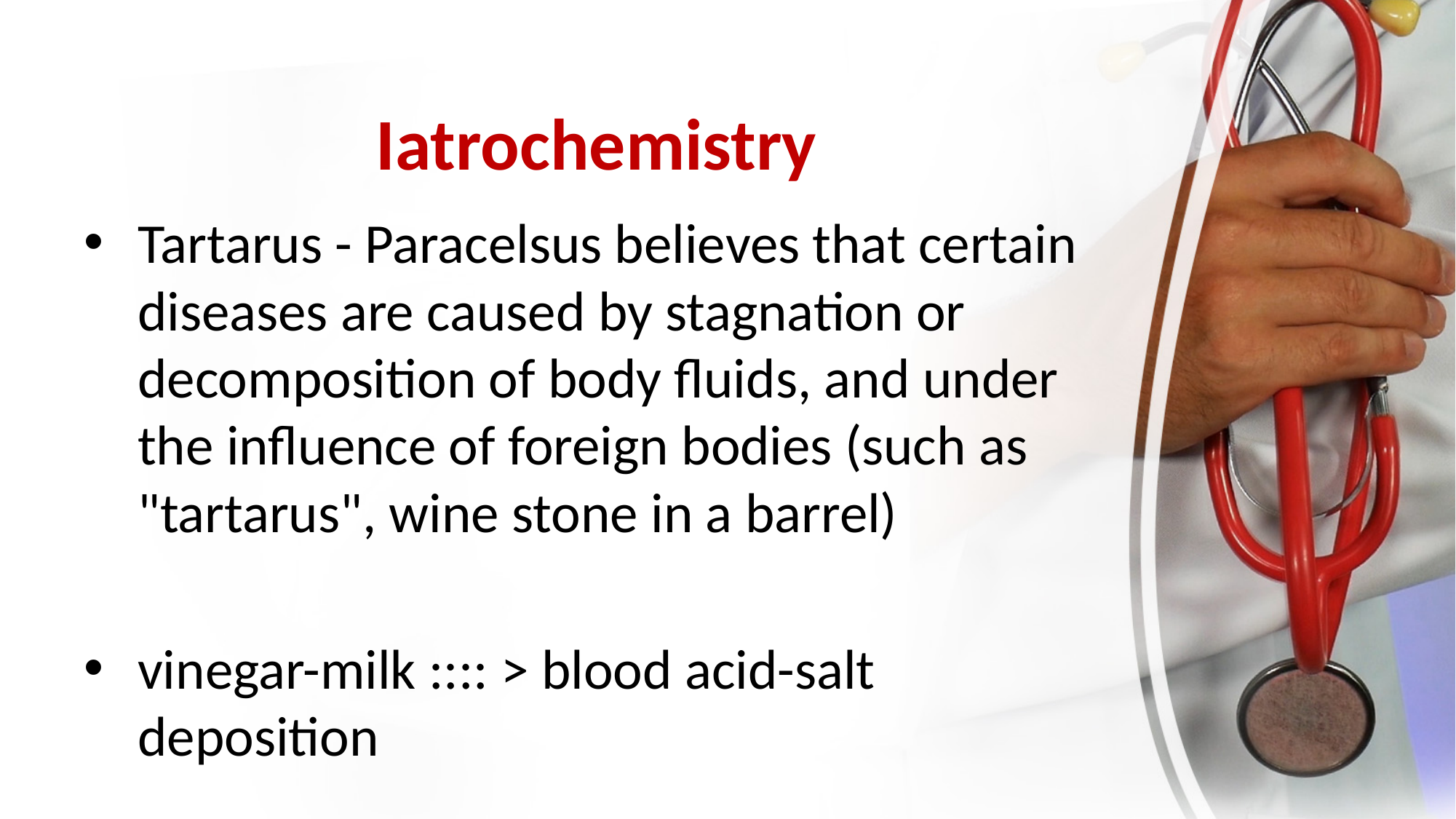

# Iatrochemistry
Tartarus - Paracelsus believes that certain diseases are caused by stagnation or decomposition of body fluids, and under the influence of foreign bodies (such as "tartarus", wine stone in a barrel)

vinegar-milk :::: > blood acid-salt deposition